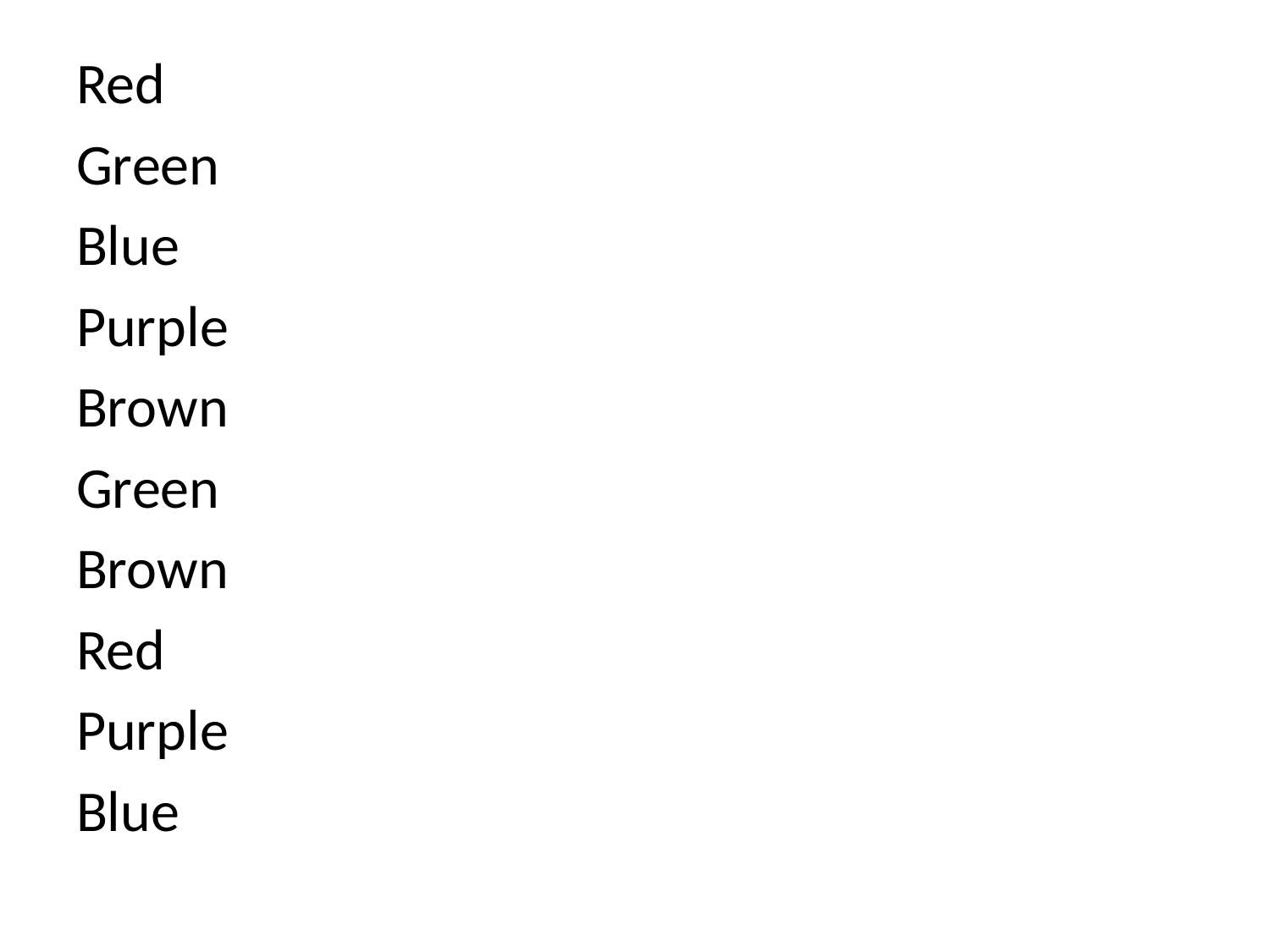

#
Red
Green
Blue
Purple
Brown
Green
Brown
Red
Purple
Blue